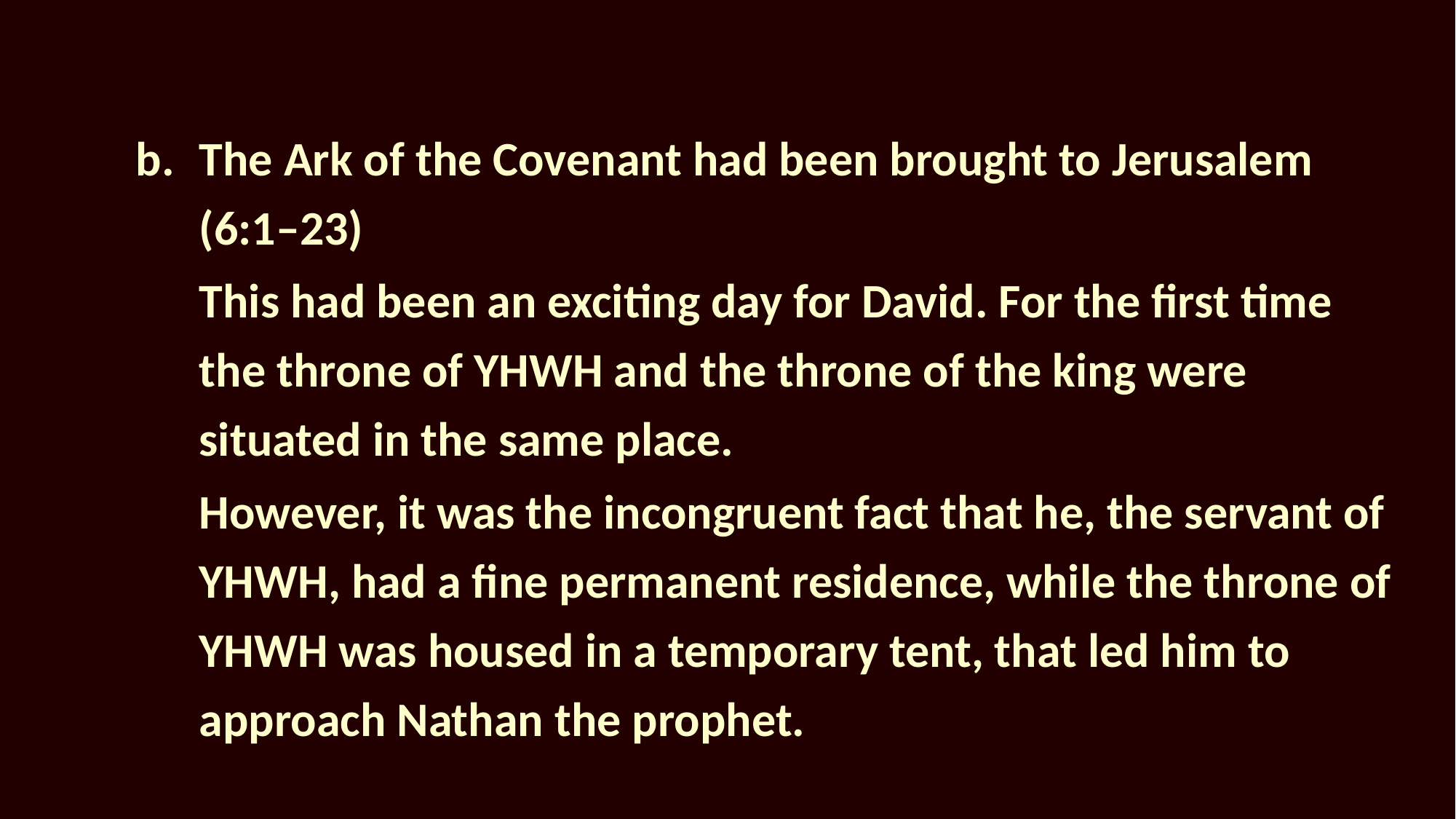

b.	The Ark of the Covenant had been brought to Jerusalem (6:1–23)
This had been an exciting day for David. For the first time the throne of YHWH and the throne of the king were situated in the same place.
However, it was the incongruent fact that he, the servant of YHWH, had a fine permanent residence, while the throne of YHWH was housed in a temporary tent, that led him to approach Nathan the prophet.